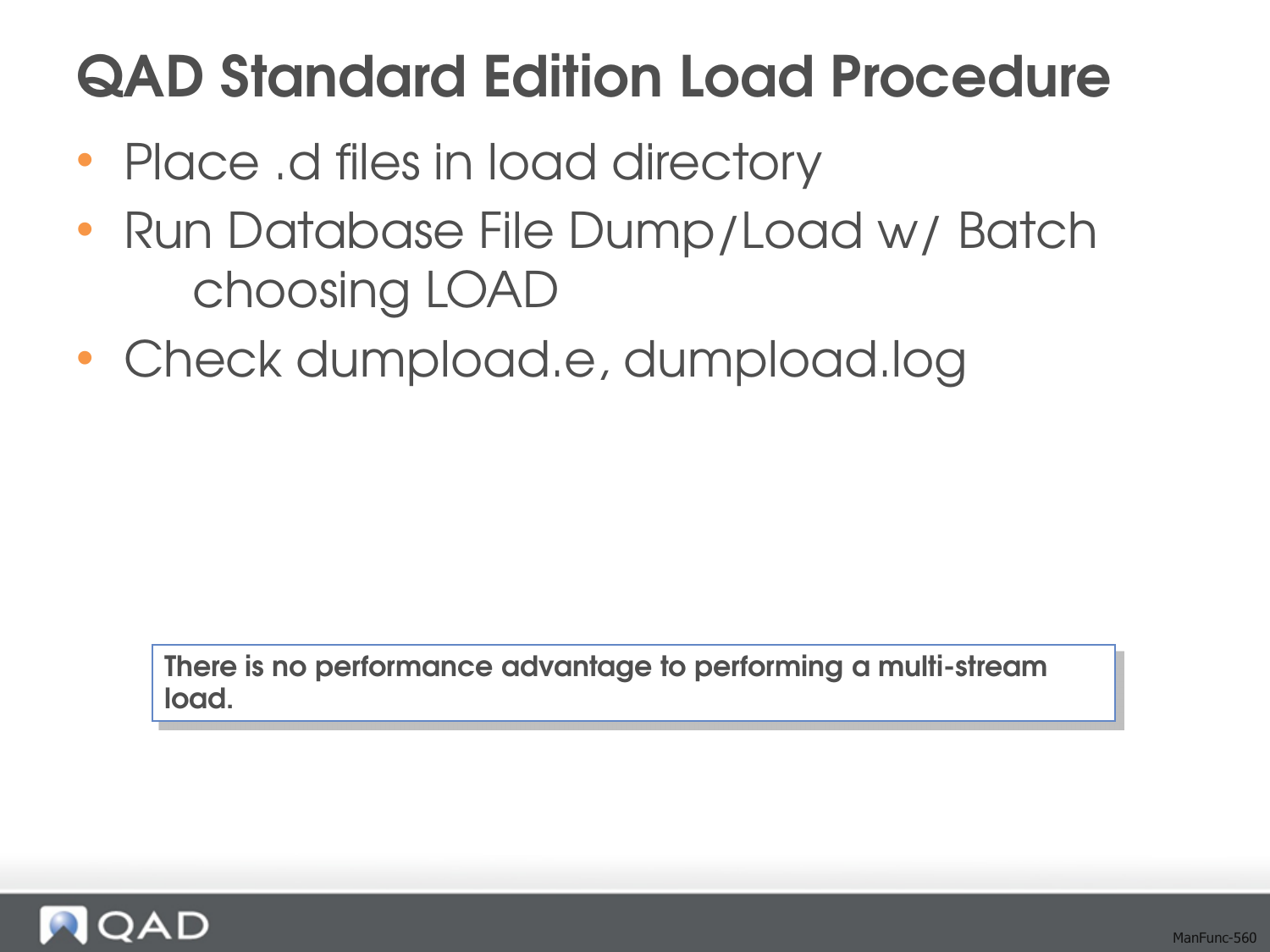

# QAD Standard Edition Load Procedure
Place .d files in load directory
Run Database File Dump/Load w/ Batch
     choosing LOAD
Check dumpload.e, dumpload.log
There is no performance advantage to performing a multi-stream load.
ManFunc-560